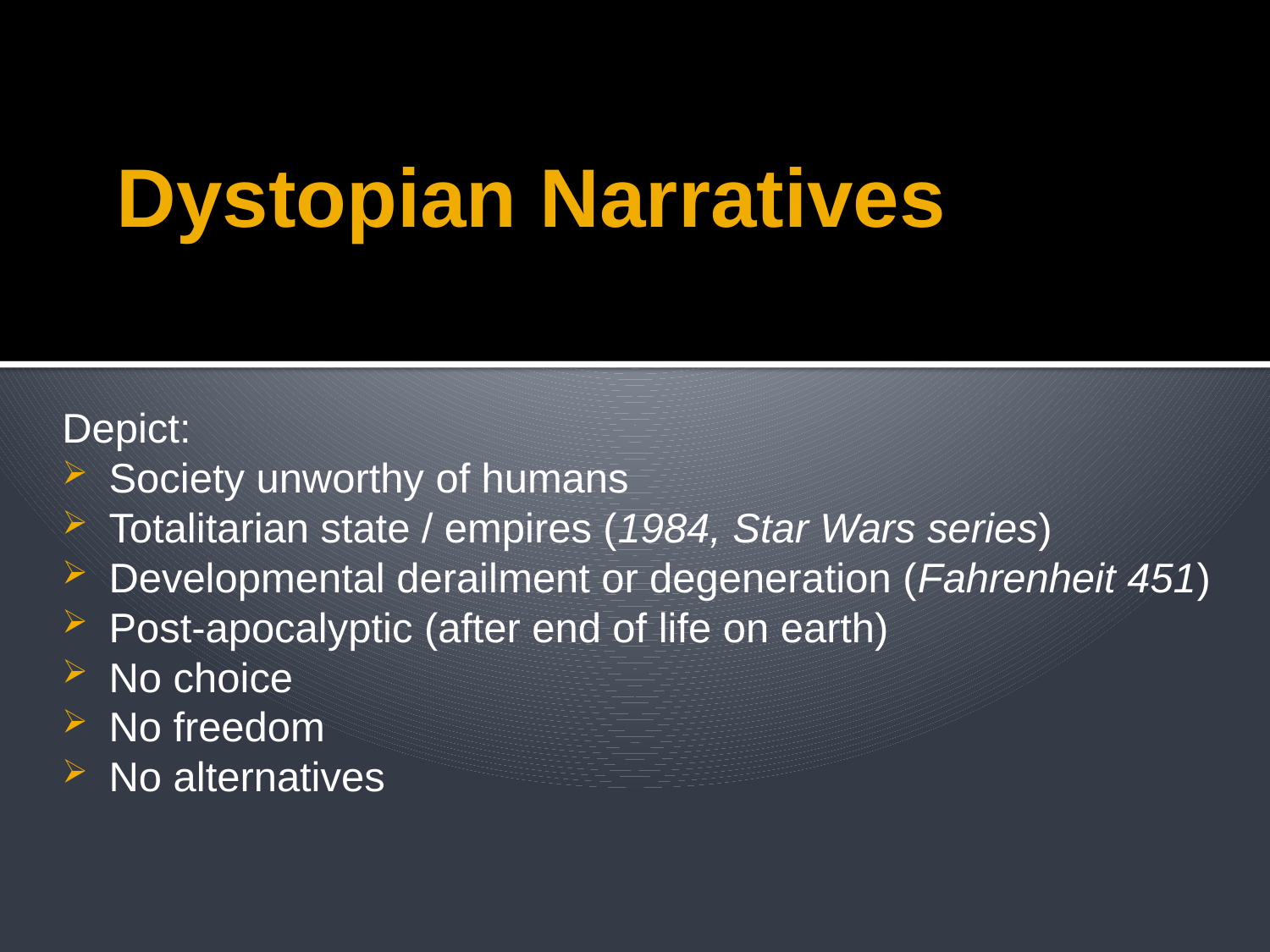

# Dystopian Narratives
Depict:
Society unworthy of humans
Totalitarian state / empires (1984, Star Wars series)
Developmental derailment or degeneration (Fahrenheit 451)
Post-apocalyptic (after end of life on earth)
No choice
No freedom
No alternatives